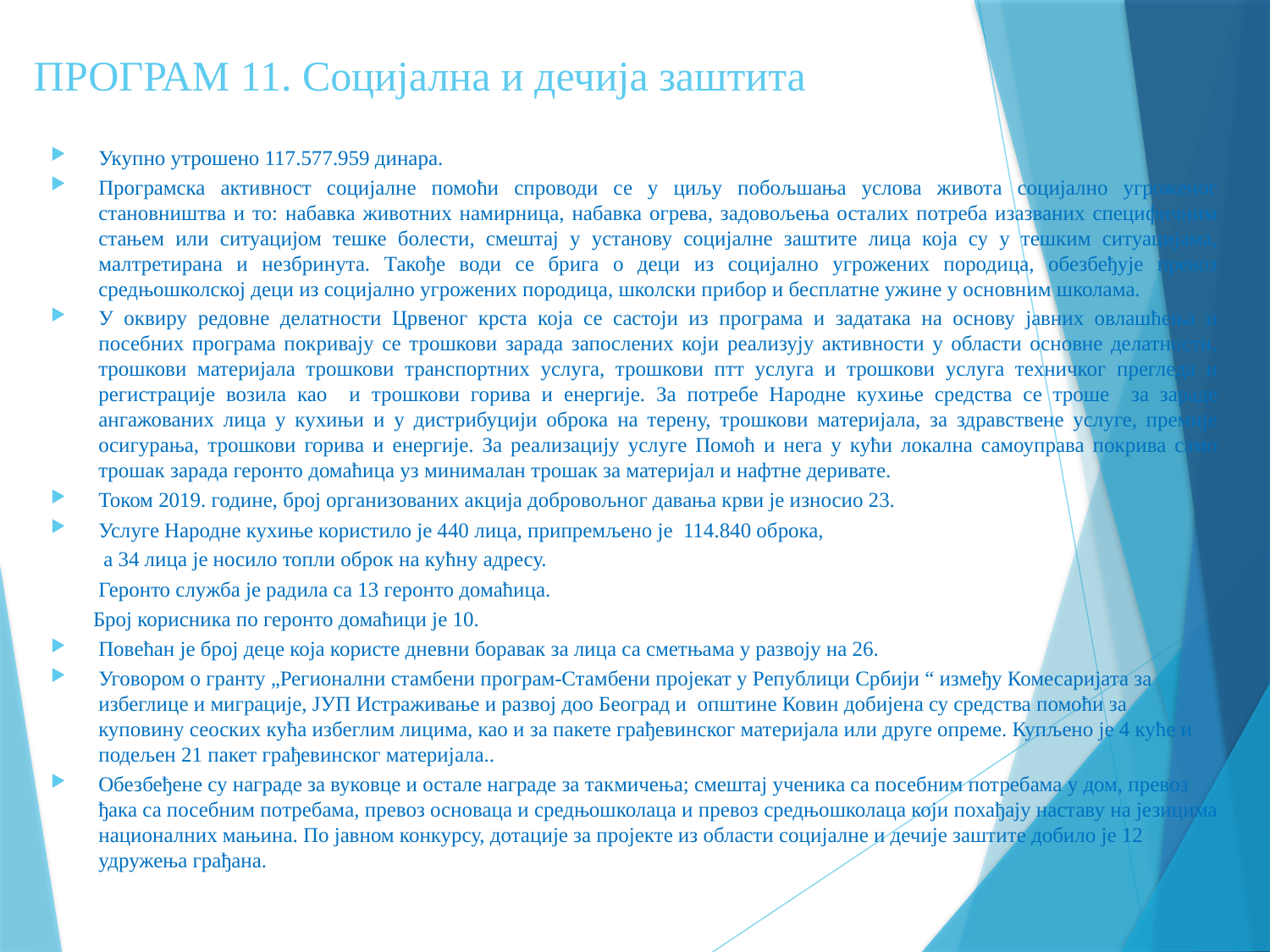

# ПРОГРАМ 11. Социјална и дечија заштита
Укупно утрошено 117.577.959 динара.
Програмска активност социјалне помоћи спроводи се у циљу побољшања услова живота социјално угроженог становништва и то: набавка животних намирница, набавка огрева, задовољења осталих потреба изазваних специфичним стањем или ситуацијом тешке болести, смештај у установу социјалне заштите лица која су у тешким ситуацијама, малтретирана и незбринута. Такође води се брига о деци из социјално угрожених породица, обезбеђује превоз средњошколској деци из социјално угрожених породица, школски прибор и бесплатне ужине у основним школама.
У оквиру редовне делатности Црвеног крста која се састоји из програма и задатака на основу јавних овлашћења и посебних програма покривају се трошкови зарада запослених који реализују активности у области основне делатности, трошкови материјала трошкови транспортних услуга, трошкови птт услуга и трошкови услуга техничког прегледа и регистрације возила као  и трошкови горива и енергије. За потребе Народне кухиње средства се троше  за зараде ангажованих лица у кухињи и у дистрибуцији оброка на терену, трошкови материјала, за здравствене услуге, премије осигурања, трошкови горива и енергије. За реализацију услуге Помоћ и нега у кући локална самоуправа покрива само трошак зарада геронто домаћица уз минималан трошак за материјал и нафтне деривате.
Током 2019. године, број организованих акција добровољног давања крви је износио 23.
Услуге Народне кухиње користило је 440 лица, припремљено је  114.840 оброка,
          а 34 лица је носило топли оброк на кућну адресу.
         Геронто служба је радила са 13 геронто домаћица.
        Број корисника по геронто домаћици је 10.
Повећан је број деце која користе дневни боравак за лица са сметњама у развоју на 26.
Уговором о гранту „Регионални стамбени програм-Стамбени пројекат у Републици Србији “ између Комесаријата за избеглице и миграције, ЈУП Истраживање и развој доо Београд и  општине Ковин добијена су средства помоћи за куповину сеоских кућа избеглим лицима, као и за пакете грађевинског материјала или друге опреме. Купљено је 4 куће и подељен 21 пакет грађевинског материјала..
Обезбеђене су награде за вуковце и остале награде за такмичења; смештај ученика са посебним потребама у дом, превоз ђака са посебним потребама, превоз основаца и средњошколаца и превоз средњошколаца који похађају наставу на језицима националних мањина. По јавном конкурсу, дотације за пројекте из области социјалне и дечије заштите добило је 12 удружења грађана.